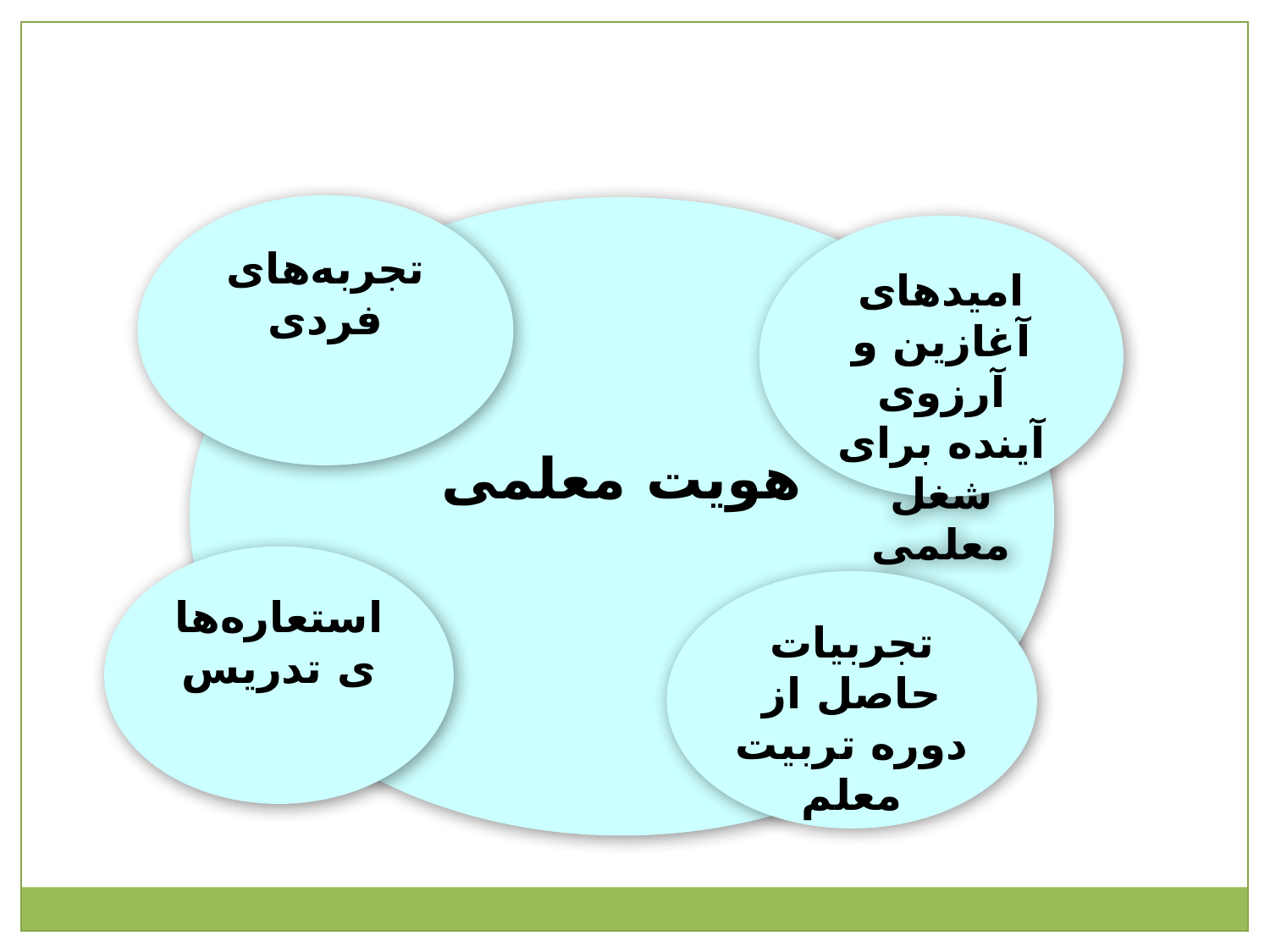

تجربه‌های فردی

هویت معلمی
امیدهای آغازین و آرزوی آینده برای شغل معلمی
استعاره‌های تدریس
تجربیات حاصل از دوره تربیت معلم